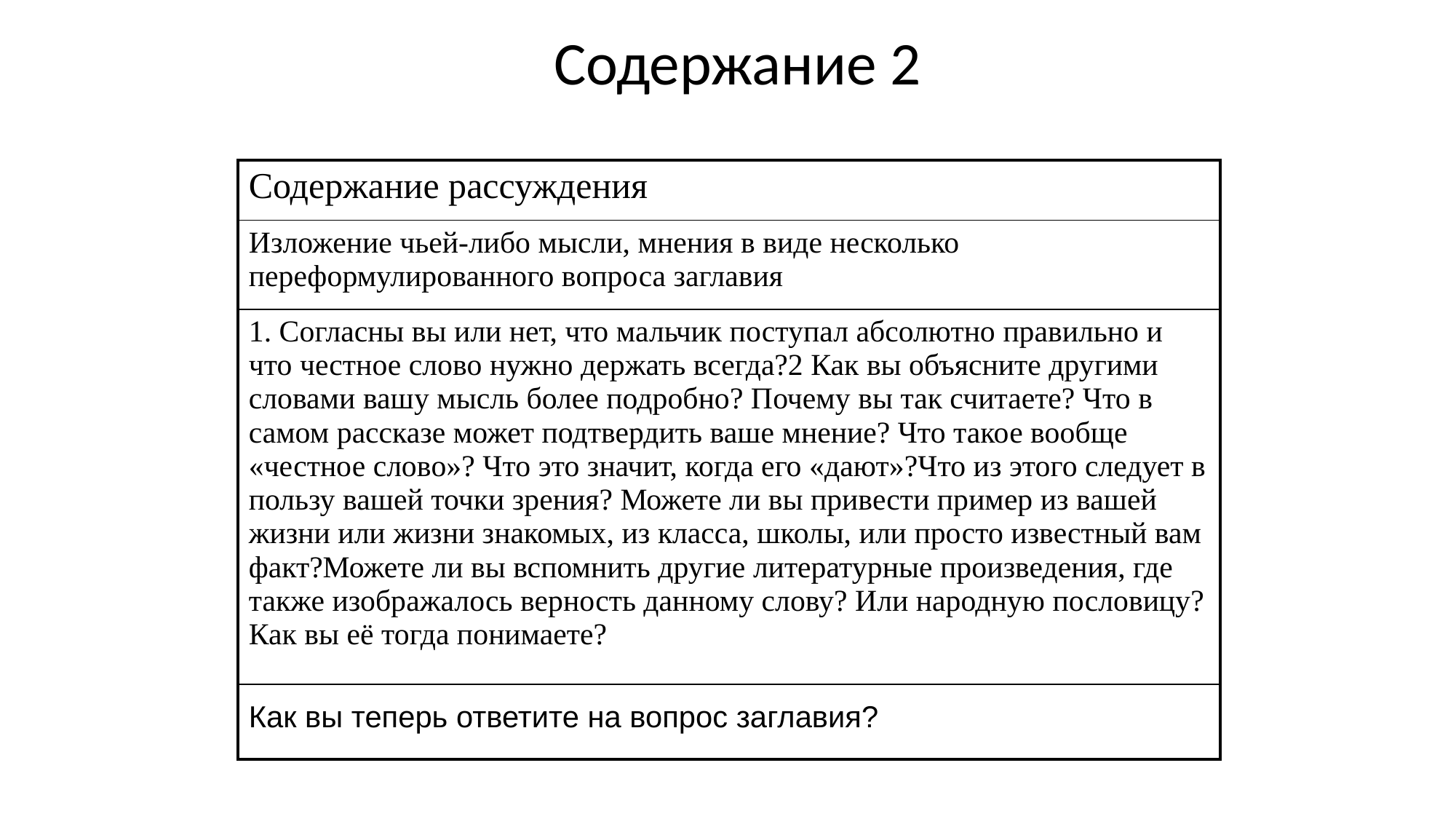

# Содержание 2
| Содержание рассуждения |
| --- |
| Изложение чьей-либо мысли, мнения в виде несколько переформулированного вопроса заглавия |
| 1. Согласны вы или нет, что мальчик поступал абсолютно правильно и что честное слово нужно держать всегда?2 Как вы объясните другими словами вашу мысль более подробно? Почему вы так считаете? Что в самом рассказе может подтвердить ваше мнение? Что такое вообще «честное слово»? Что это значит, когда его «дают»?Что из этого следует в пользу вашей точки зрения? Можете ли вы привести пример из вашей жизни или жизни знакомых, из класса, школы, или просто известный вам факт?Можете ли вы вспомнить другие литературные произведения, где также изображалось верность данному слову? Или народную пословицу? Как вы её тогда понимаете? |
| Как вы теперь ответите на вопрос заглавия? |